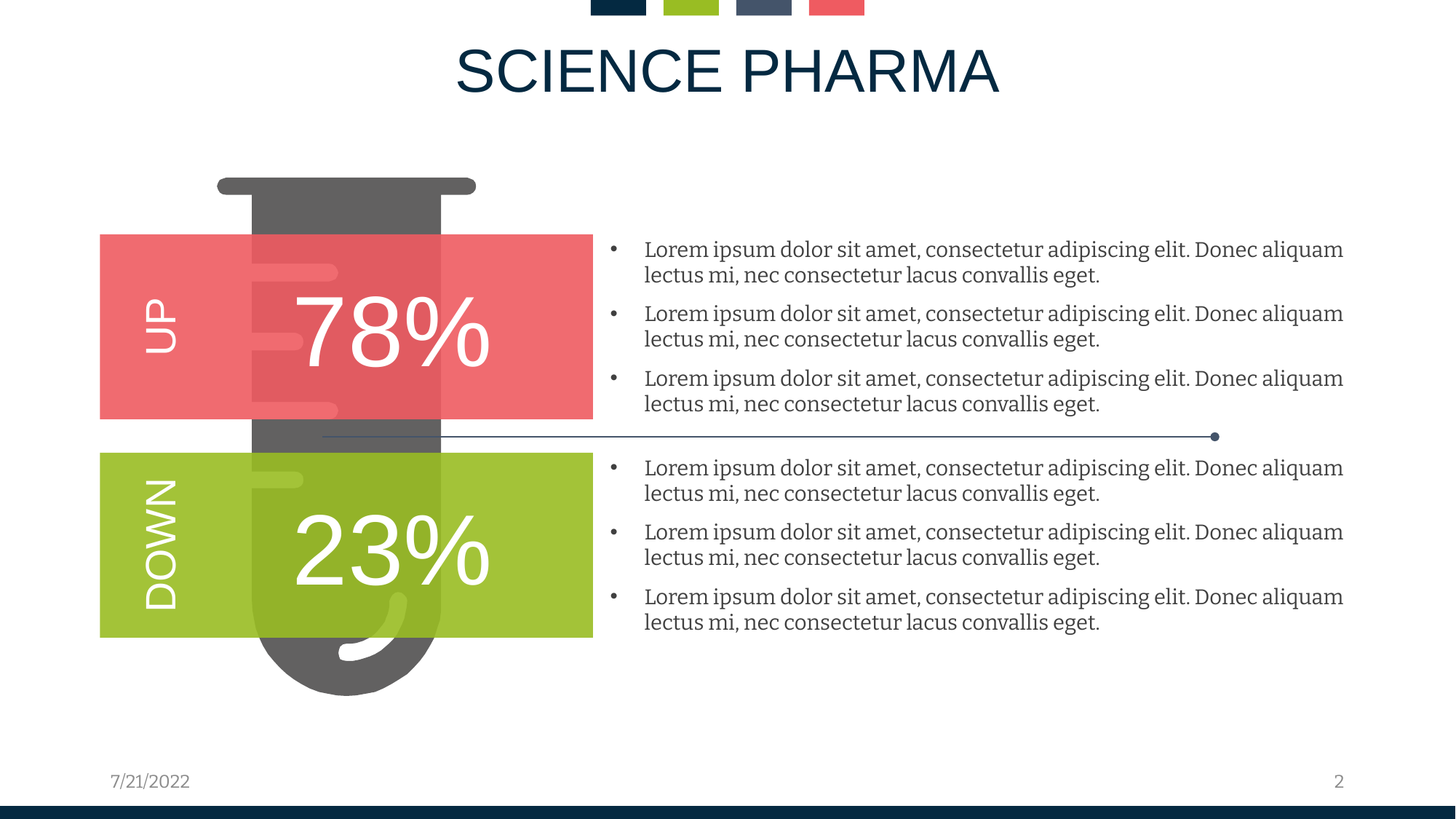

SCIENCE PHARMA

Lorem ipsum dolor sit amet, consectetur adipiscing elit. Donec aliquam lectus mi, nec consectetur lacus convallis eget.
Lorem ipsum dolor sit amet, consectetur adipiscing elit. Donec aliquam lectus mi, nec consectetur lacus convallis eget.
Lorem ipsum dolor sit amet, consectetur adipiscing elit. Donec aliquam lectus mi, nec consectetur lacus convallis eget.
78%
UP

Lorem ipsum dolor sit amet, consectetur adipiscing elit. Donec aliquam lectus mi, nec consectetur lacus convallis eget.
Lorem ipsum dolor sit amet, consectetur adipiscing elit. Donec aliquam lectus mi, nec consectetur lacus convallis eget.
Lorem ipsum dolor sit amet, consectetur adipiscing elit. Donec aliquam lectus mi, nec consectetur lacus convallis eget.
23%
DOWN
7/21/2022
2